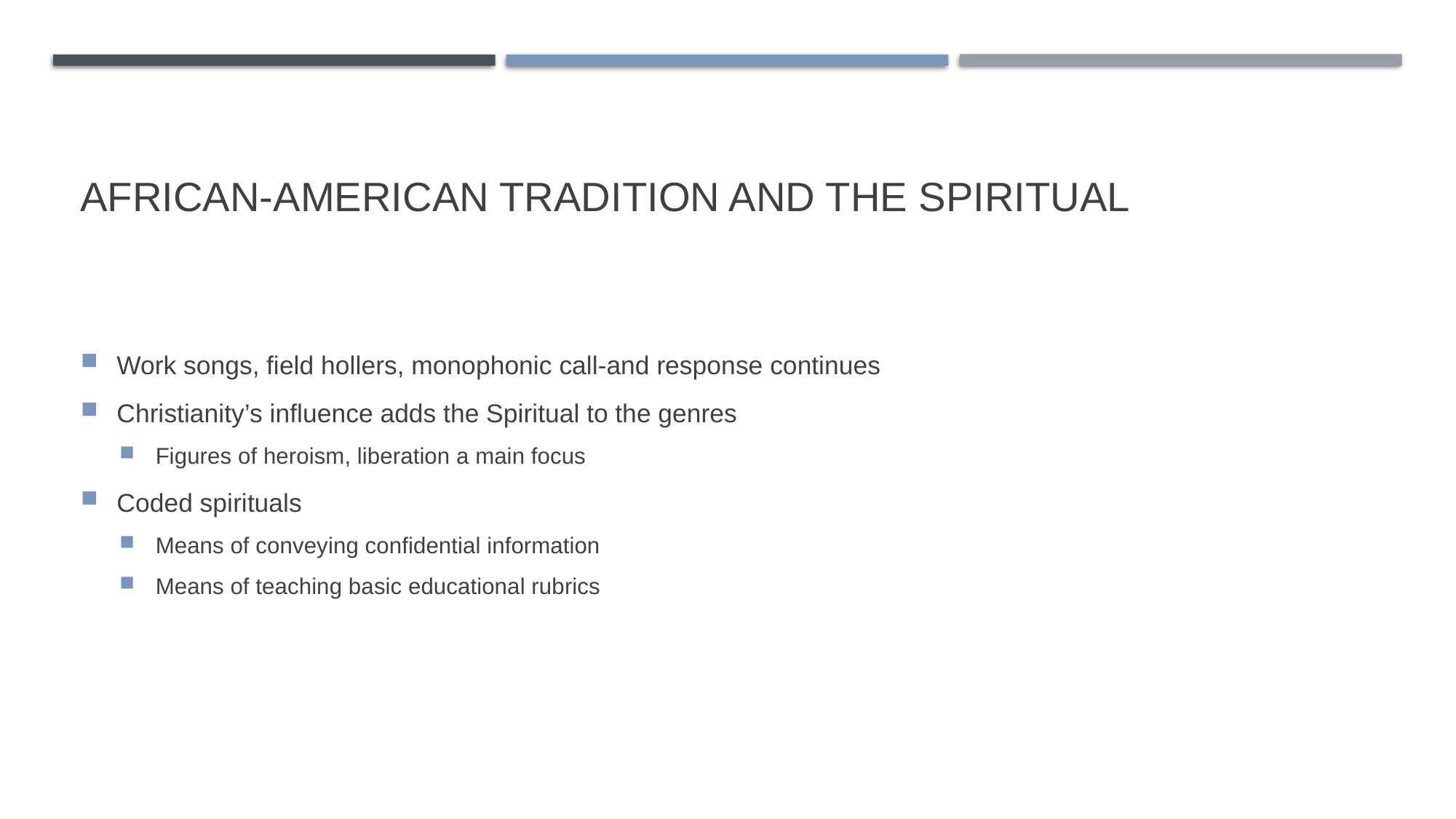

# African-American Tradition and the spiritual
Work songs, field hollers, monophonic call-and response continues
Christianity’s influence adds the Spiritual to the genres
Figures of heroism, liberation a main focus
Coded spirituals
Means of conveying confidential information
Means of teaching basic educational rubrics